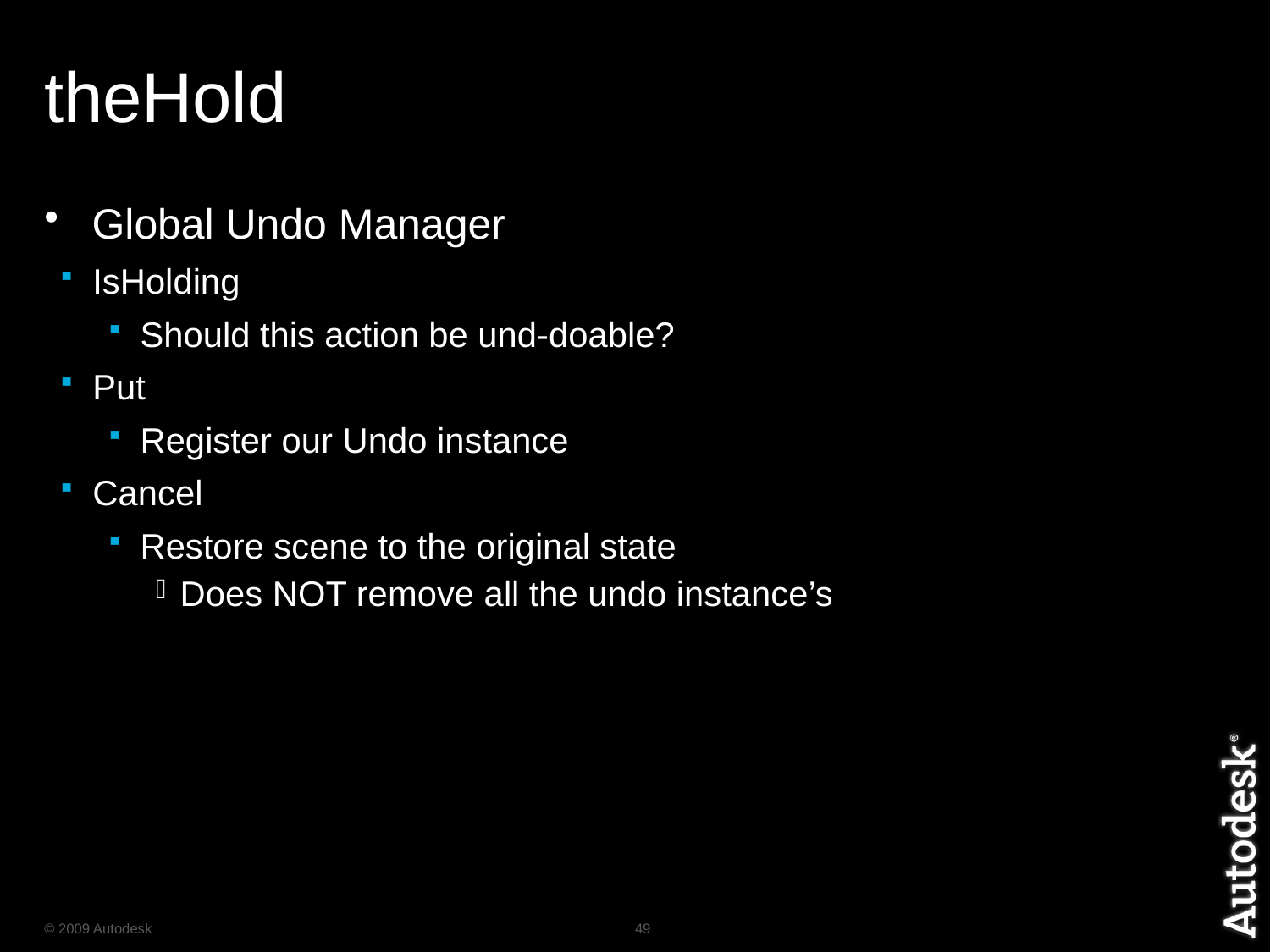

# theHold
Global Undo Manager
IsHolding
Should this action be und-doable?
Put
Register our Undo instance
Cancel
Restore scene to the original state
Does NOT remove all the undo instance’s